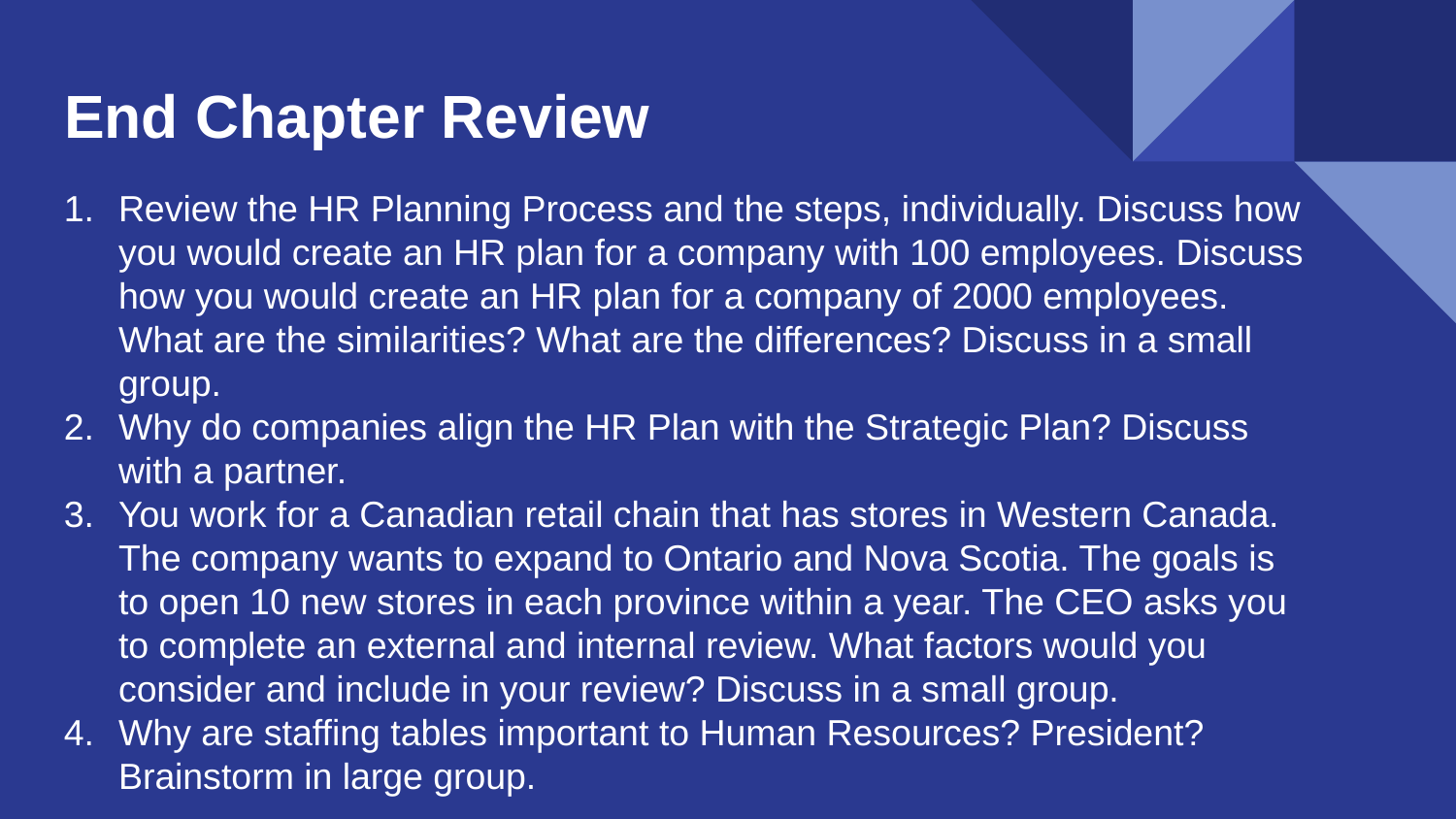

# End Chapter Review
Review the HR Planning Process and the steps, individually. Discuss how you would create an HR plan for a company with 100 employees. Discuss how you would create an HR plan for a company of 2000 employees. What are the similarities? What are the differences? Discuss in a small group.
Why do companies align the HR Plan with the Strategic Plan? Discuss with a partner.
You work for a Canadian retail chain that has stores in Western Canada. The company wants to expand to Ontario and Nova Scotia. The goals is to open 10 new stores in each province within a year. The CEO asks you to complete an external and internal review. What factors would you consider and include in your review? Discuss in a small group.
Why are staffing tables important to Human Resources? President? Brainstorm in large group.